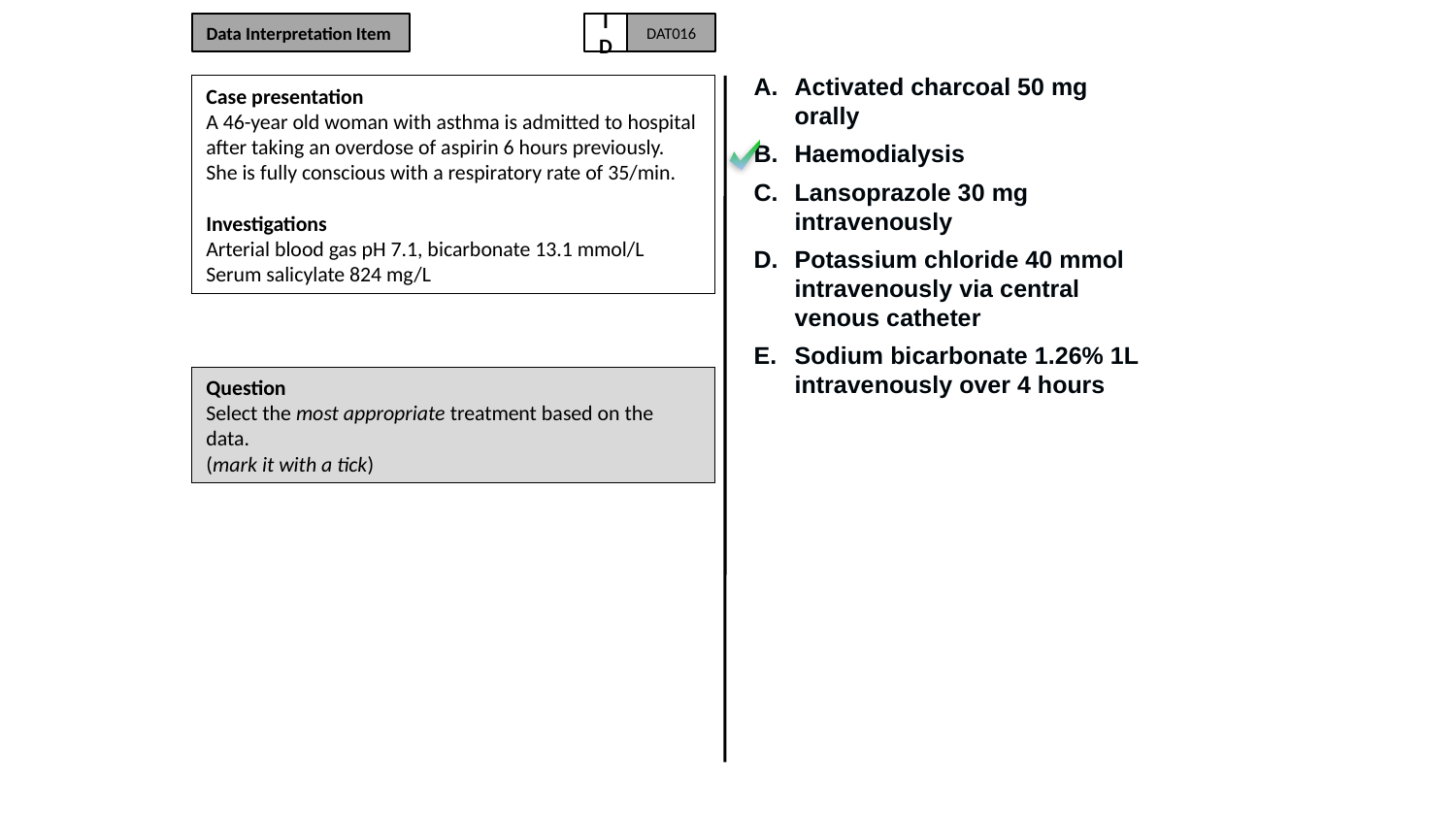

Data Interpretation Item
ID
DAT016
#
Activated charcoal 50 mg orally
Haemodialysis
Lansoprazole 30 mg intravenously
Potassium chloride 40 mmol intravenously via central venous catheter
Sodium bicarbonate 1.26% 1L intravenously over 4 hours
Case presentation
A 46-year old woman with asthma is admitted to hospital after taking an overdose of aspirin 6 hours previously. She is fully conscious with a respiratory rate of 35/min.

Investigations
Arterial blood gas pH 7.1, bicarbonate 13.1 mmol/L
Serum salicylate 824 mg/L

Question
Select the most appropriate treatment based on the data.
(mark it with a tick)